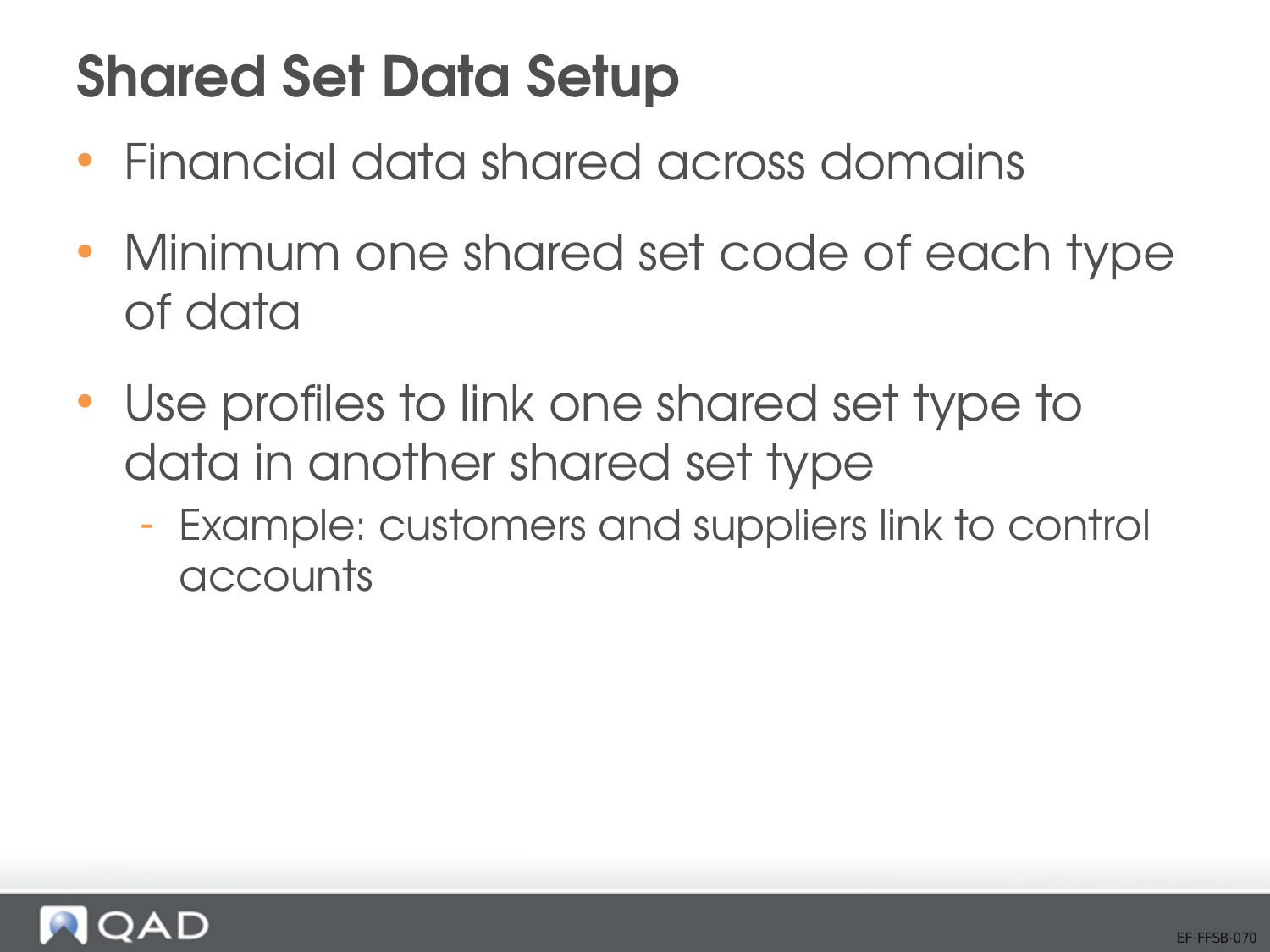

# Shared Set Data Setup
Financial data shared across domains
Minimum one shared set code of each type of data
Use profiles to link one shared set type to data in another shared set type
Example: customers and suppliers link to control accounts
EF-FFSB-070